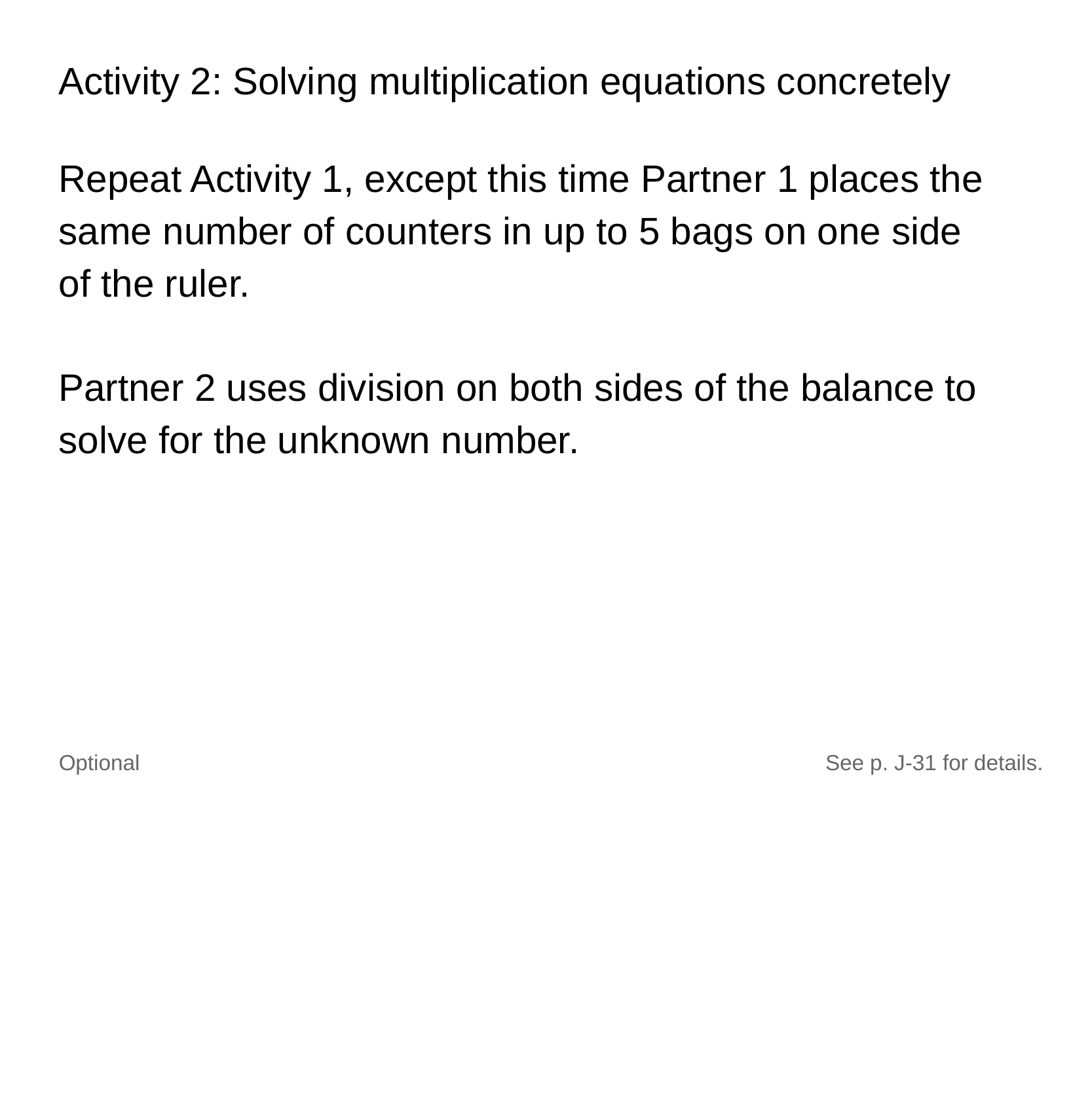

Activity 2: Solving multiplication equations concretely
Repeat Activity 1, except this time Partner 1 places the same number of counters in up to 5 bags on one side of the ruler.
Partner 2 uses division on both sides of the balance to solve for the unknown number.
Optional
See p. J-31 for details.